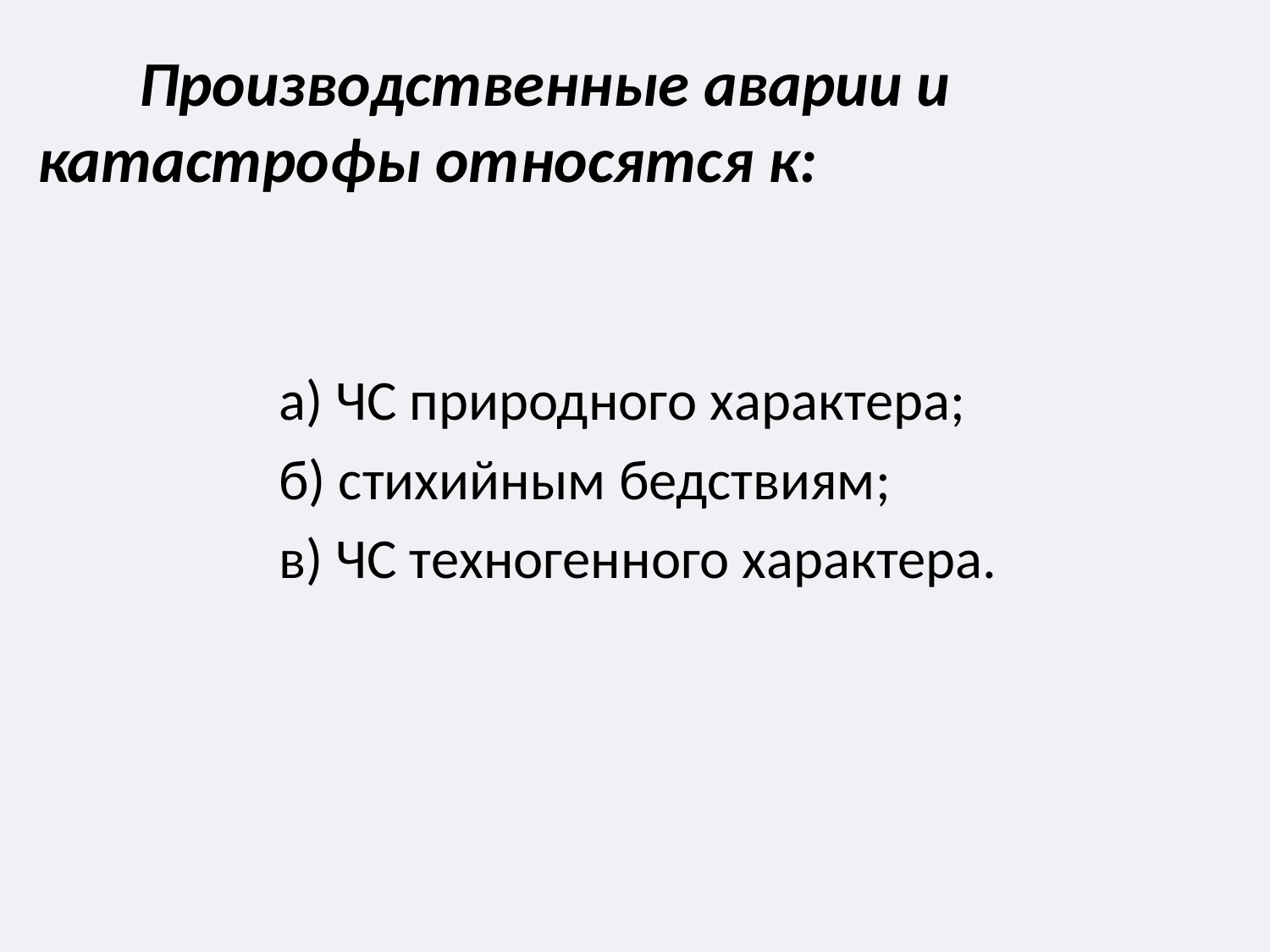

#
        Производственные аварии и катастрофы относятся к:

                   а) ЧС природного характера;
                   б) стихийным бедствиям;
                   в) ЧС техногенного характера.